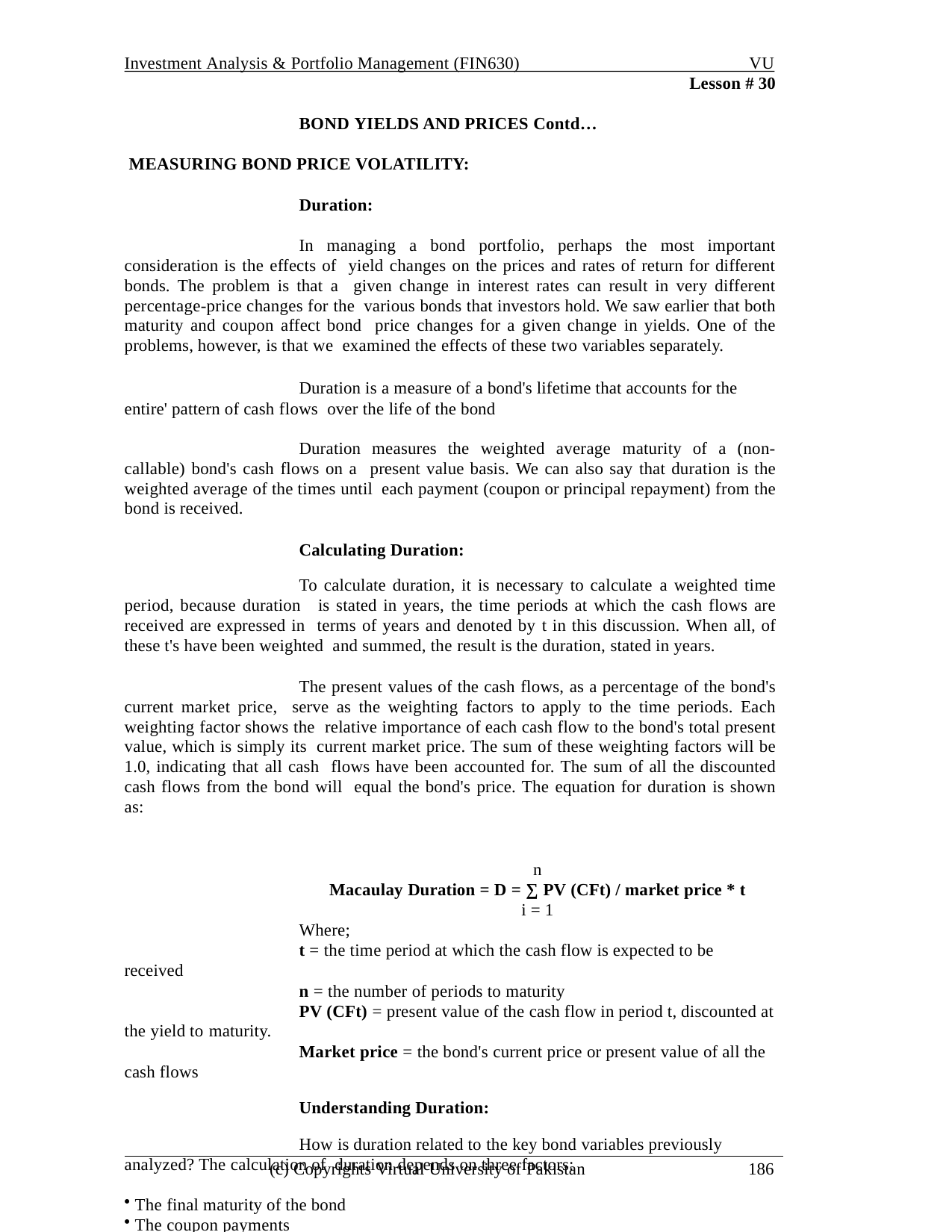

Investment Analysis & Portfolio Management (FIN630)
VU
Lesson # 30
BOND YIELDS AND PRICES Contd…  MEASURING BOND PRICE VOLATILITY:

Duration:

In managing a bond portfolio, perhaps the most important consideration is the effects of  yield changes on the prices and rates of return for different bonds. The problem is that a  given change in interest rates can result in very different percentage-price changes for the  various bonds that investors hold. We saw earlier that both maturity and coupon affect bond  price changes for a given change in yields. One of the problems, however, is that we  examined the effects of these two variables separately.

Duration is a measure of a bond's lifetime that accounts for the entire' pattern of cash flows  over the life of the bond

Duration measures the weighted average maturity of a (non-callable) bond's cash flows on a  present value basis. We can also say that duration is the weighted average of the times until  each payment (coupon or principal repayment) from the bond is received.

Calculating Duration:
To calculate duration, it is necessary to calculate a weighted time period, because duration  is stated in years, the time periods at which the cash flows are received are expressed in  terms of years and denoted by t in this discussion. When all, of these t's have been weighted  and summed, the result is the duration, stated in years.

The present values of the cash flows, as a percentage of the bond's current market price,  serve as the weighting factors to apply to the time periods. Each weighting factor shows the  relative importance of each cash flow to the bond's total present value, which is simply its  current market price. The sum of these weighting factors will be 1.0, indicating that all cash  flows have been accounted for. The sum of all the discounted cash flows from the bond will  equal the bond's price. The equation for duration is shown as:

n
Macaulay Duration = D = ∑ PV (CFt) / market price * t
i = 1
Where;
t = the time period at which the cash flow is expected to be received
n = the number of periods to maturity
PV (CFt) = present value of the cash flow in period t, discounted at the yield to maturity.
Market price = the bond's current price or present value of all the cash flows
Understanding Duration:
How is duration related to the key bond variables previously analyzed? The calculation of  duration depends on three factors:

The final maturity of the bond
The coupon payments
The yield to maturity

(c) Copyrights Virtual University of Pakistan
186